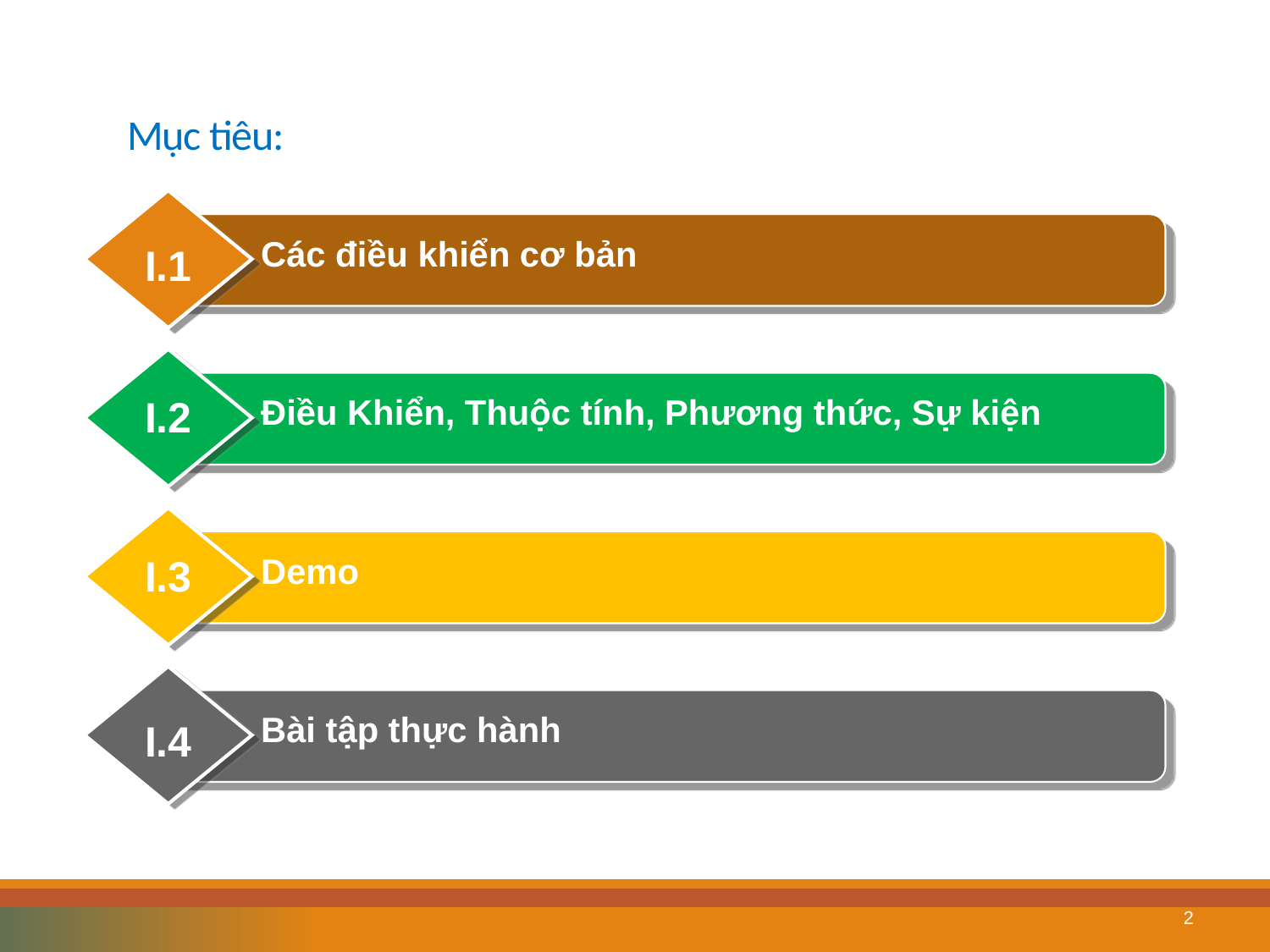

# Mục tiêu:

Các điều khiển cơ bản
I.1

Điều Khiển, Thuộc tính, Phương thức, Sự kiện
I.2

Demo
I.3

Bài tập thực hành
I.4
2